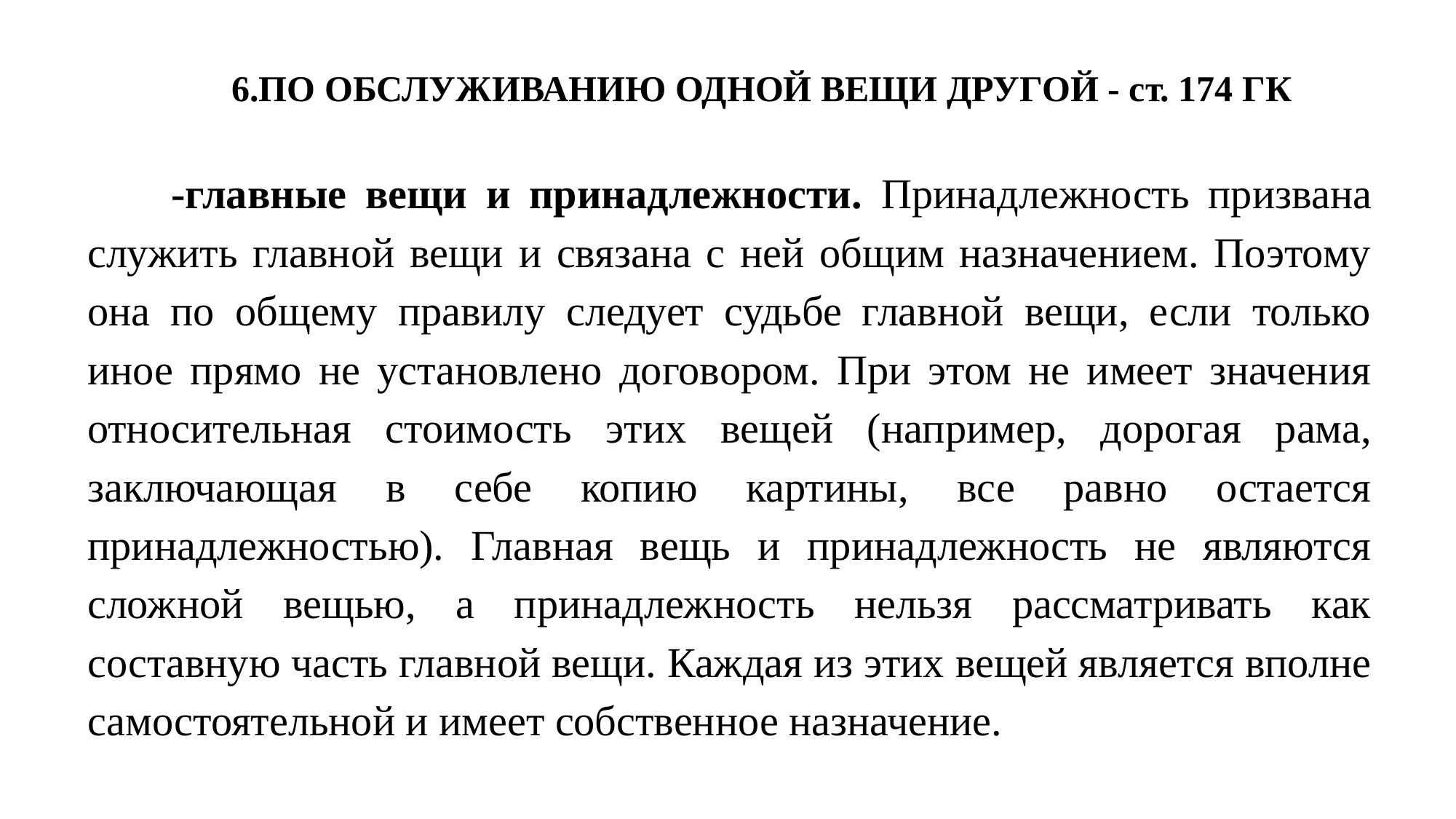

6.ПО ОБСЛУЖИВАНИЮ ОДНОЙ ВЕЩИ ДРУГОЙ - ст. 174 ГК

 -главные вещи и принадлежности. Принадлежность призва­на служить главной вещи и связана с ней общим назначением. Поэтому она по общему правилу следует судьбе главной вещи, если только иное прямо не установлено договором. При этом не имеет значения относительная стоимость этих вещей (на­пример, дорогая рама, заключающая в себе копию картины, все равно остается принадлежностью). Главная вещь и принадлежность не являются сложной вещью, а принадлежность нельзя рассматривать как составную часть глав­ной вещи. Каждая из этих вещей является вполне самостоятельной и имеет собственное назначение.